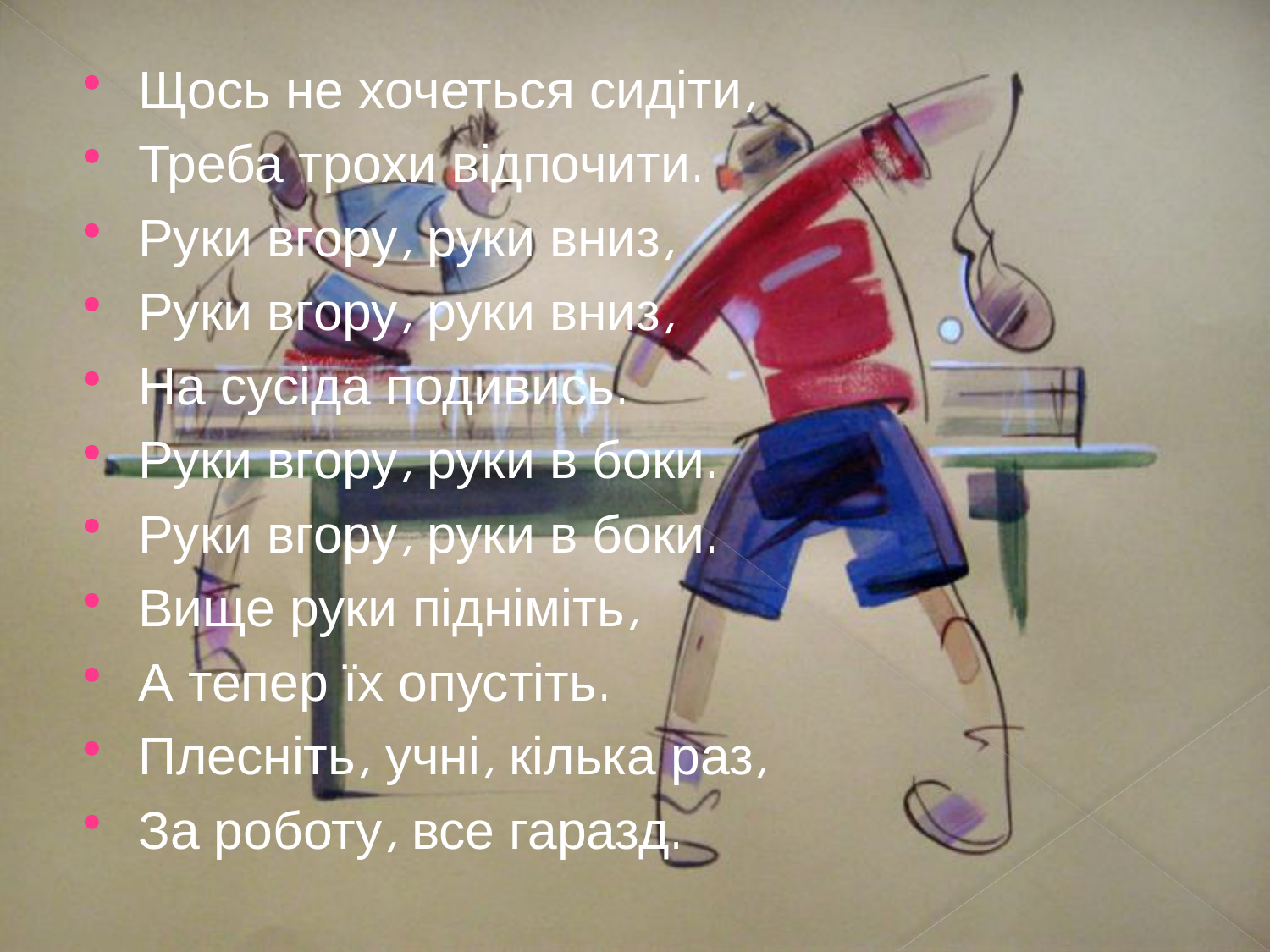

Щось не хочеться сидіти,
Треба трохи відпочити.
Руки вгору, руки вниз,
Руки вгору, руки вниз,
На сусіда подивись.
Руки вгору, руки в боки.
Руки вгору, руки в боки.
Вище руки підніміть,
А тепер їх опустіть.
Плесніть, учні, кілька раз,
За роботу, все гаразд.